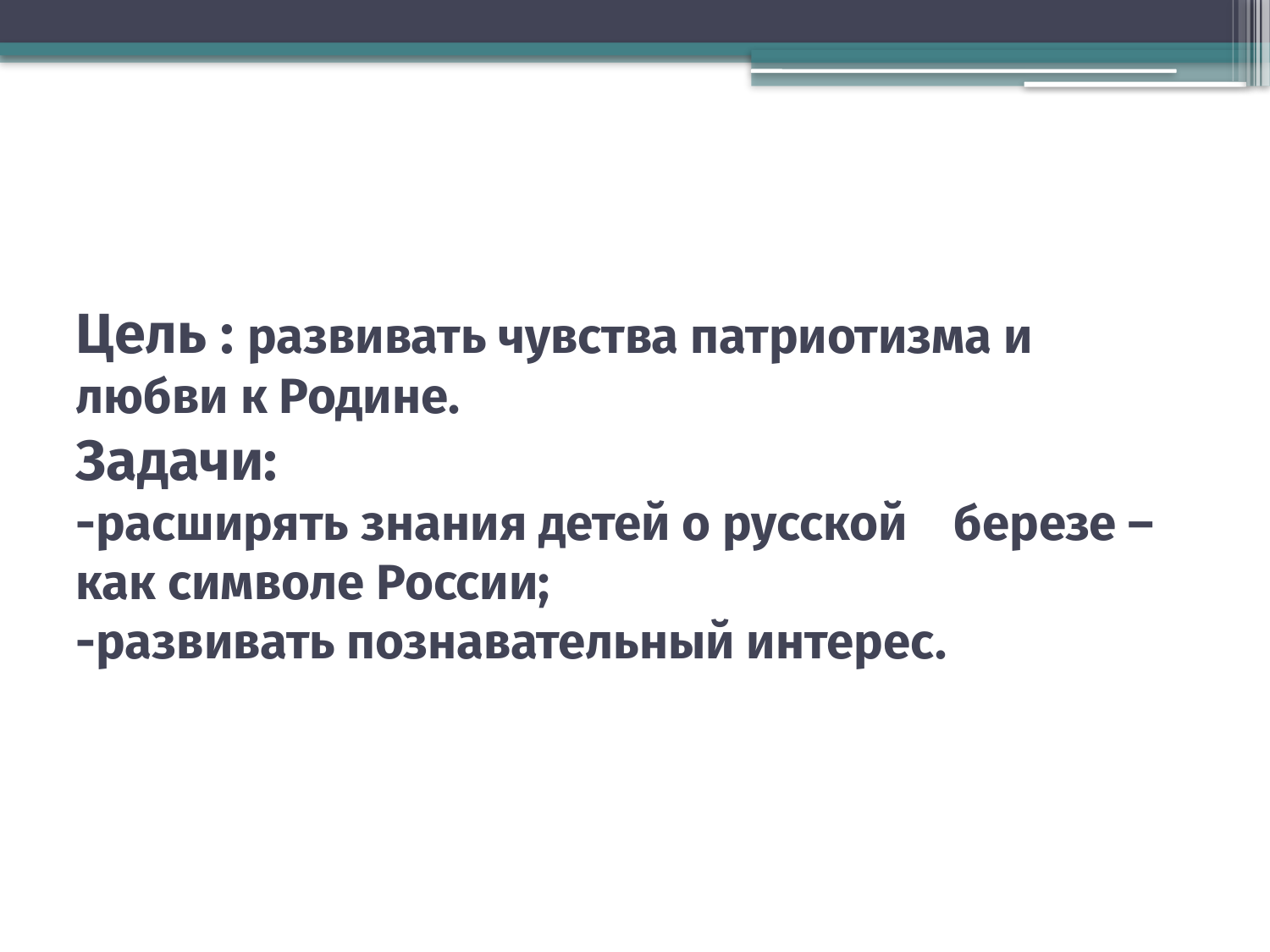

# Цель : развивать чувства патриотизма и любви к Родине. Задачи: -расширять знания детей о русской    березе –как символе России; -развивать познавательный интерес.